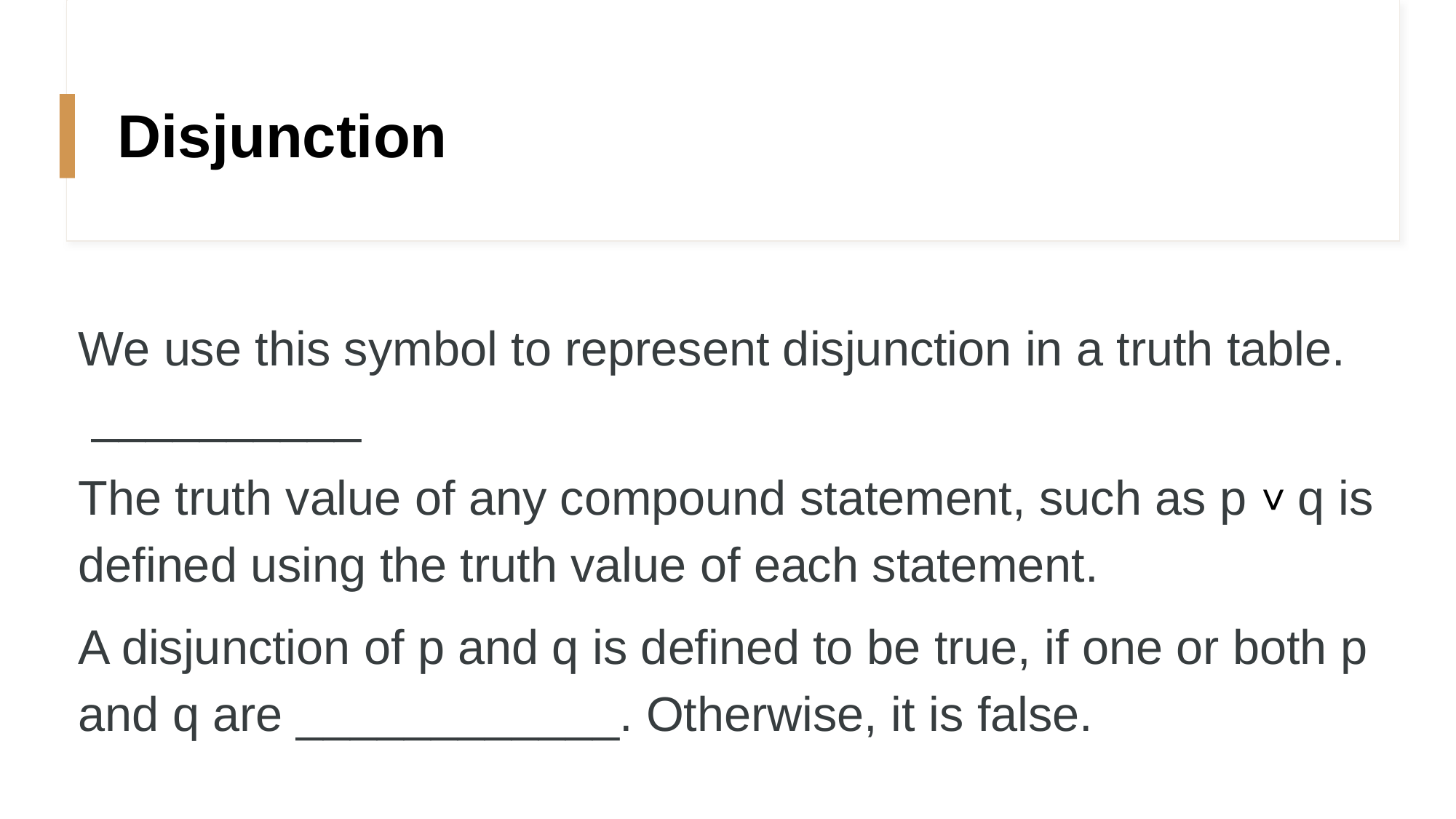

Disjunction
#

We use this symbol to represent disjunction in a truth table.    __________
The truth value of any compound statement, such as p ˅ q is defined using the truth value of each statement.
A disjunction of p and q is defined to be true, if one or both p and q are ____________. Otherwise, it is false.